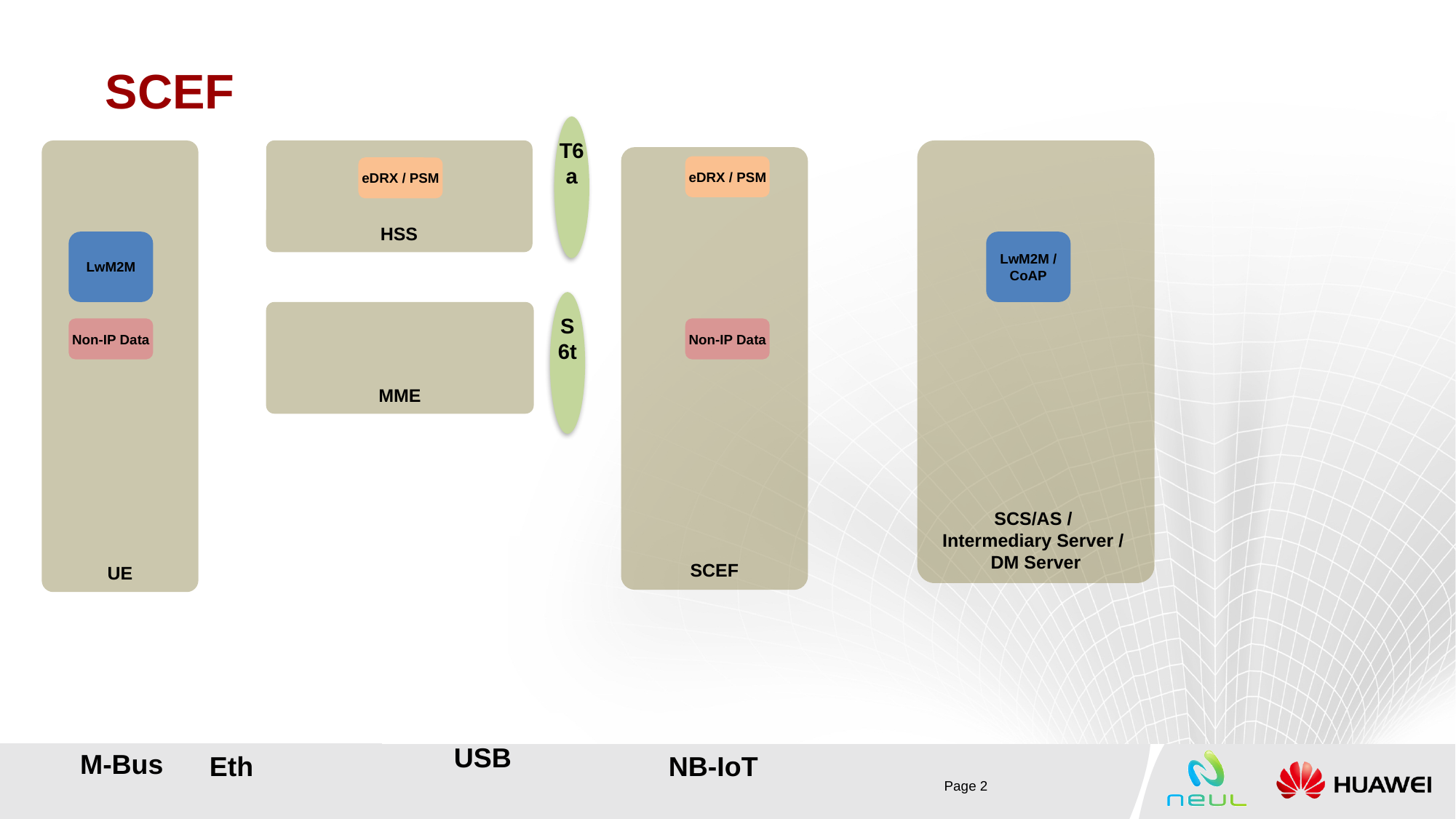

SCEF
T6a
HSS
SCS/AS /
Intermediary Server /
DM Server
UE
SCEF
eDRX / PSM
eDRX / PSM
LwM2M
LwM2M / CoAP
S6t
MME
Non-IP Data
Non-IP Data
USB
M-Bus
NB-IoT
Eth